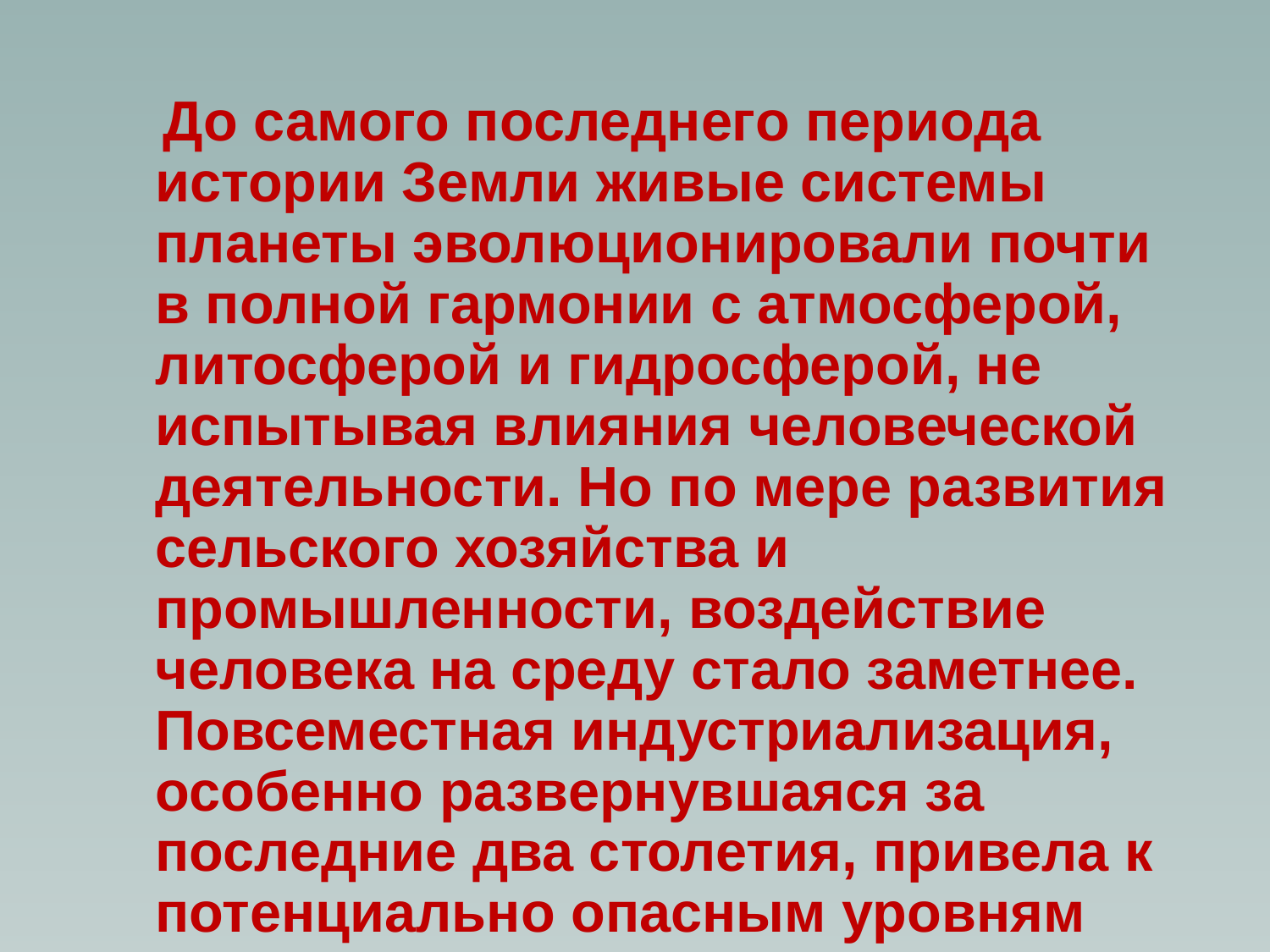

До самого последнего периода истории Земли живые системы планеты эволюционировали почти в полной гармонии с атмосферой, литосферой и гидросферой, не испытывая влияния человеческой деятельности. Но по мере развития сельского хозяйства и промышленности, воздействие человека на среду стало заметнее. Повсеместная индустриализация, особенно развернувшаяся за последние два столетия, привела к потенциально опасным уровням загрязнения среды.